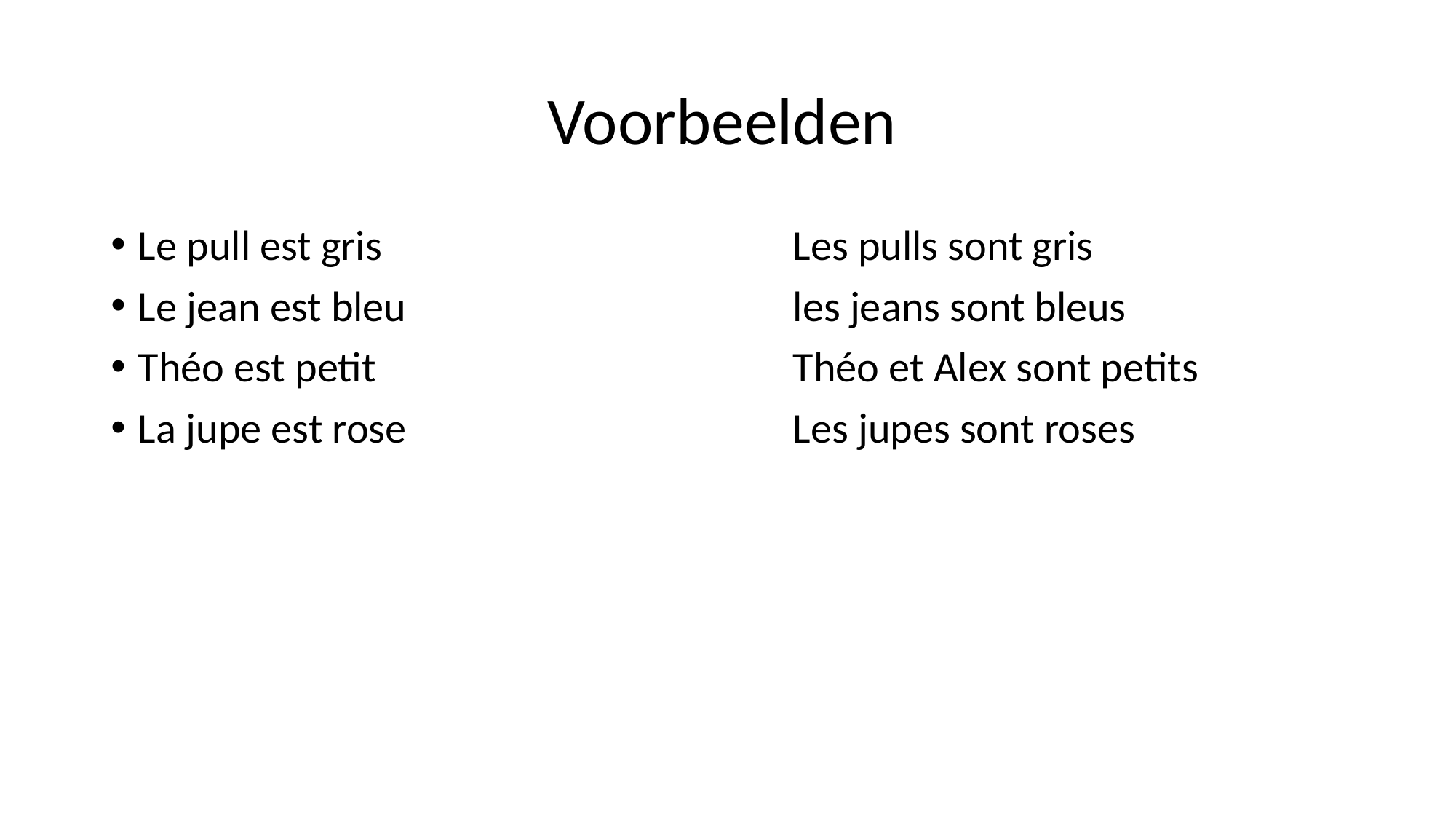

# Voorbeelden
Le pull est gris				Les pulls sont gris
Le jean est bleu				les jeans sont bleus
Théo est petit				Théo et Alex sont petits
La jupe est rose				Les jupes sont roses